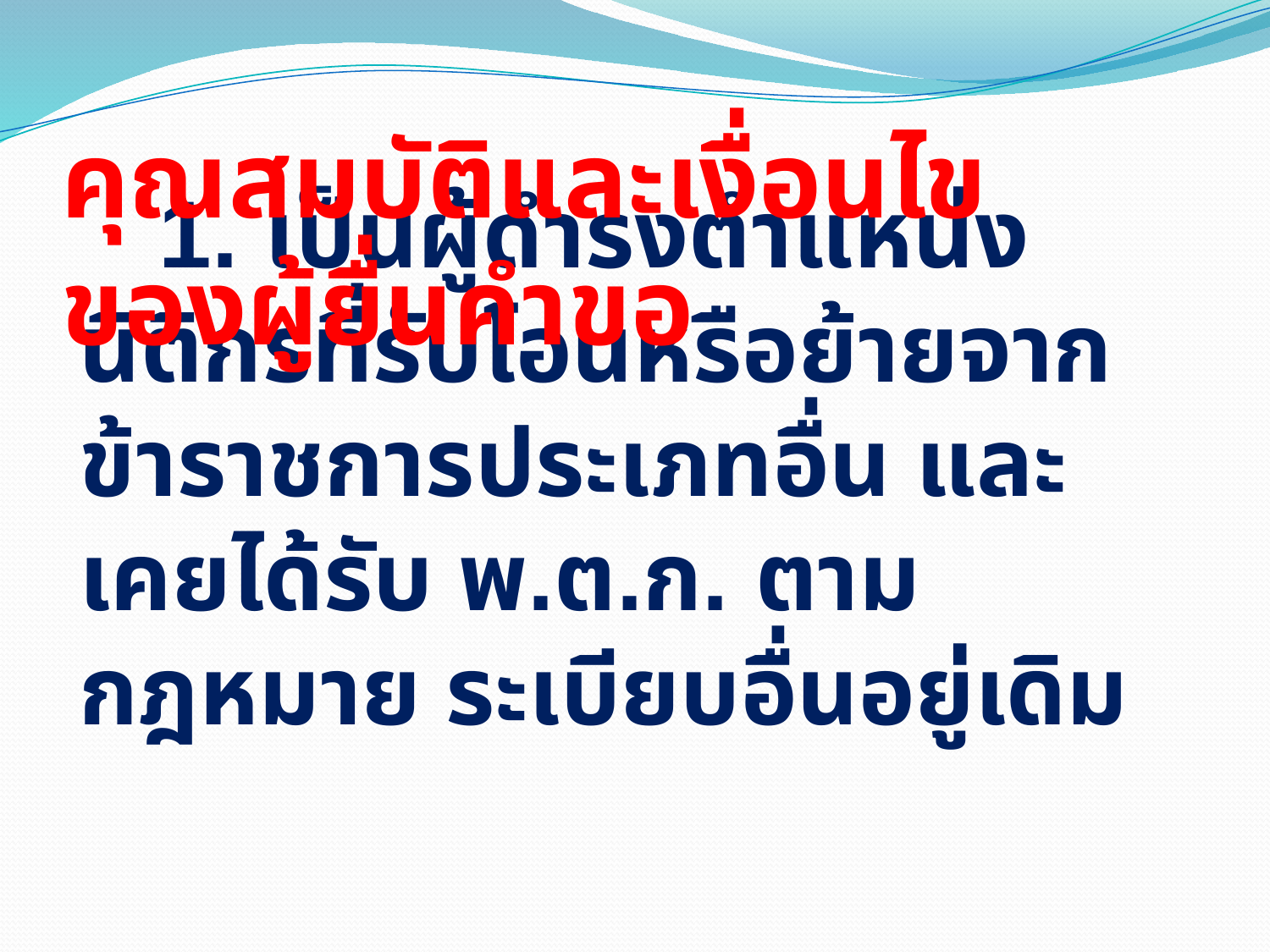

คุณสมบัติและเงื่อนไขของผู้ยื่นคำขอ
# 1. เป็นผู้ดำรงตำแหน่งนิติกรที่รับโอนหรือย้ายจากข้าราชการประเภทอื่น และเคยได้รับ พ.ต.ก. ตามกฎหมาย ระเบียบอื่นอยู่เดิม